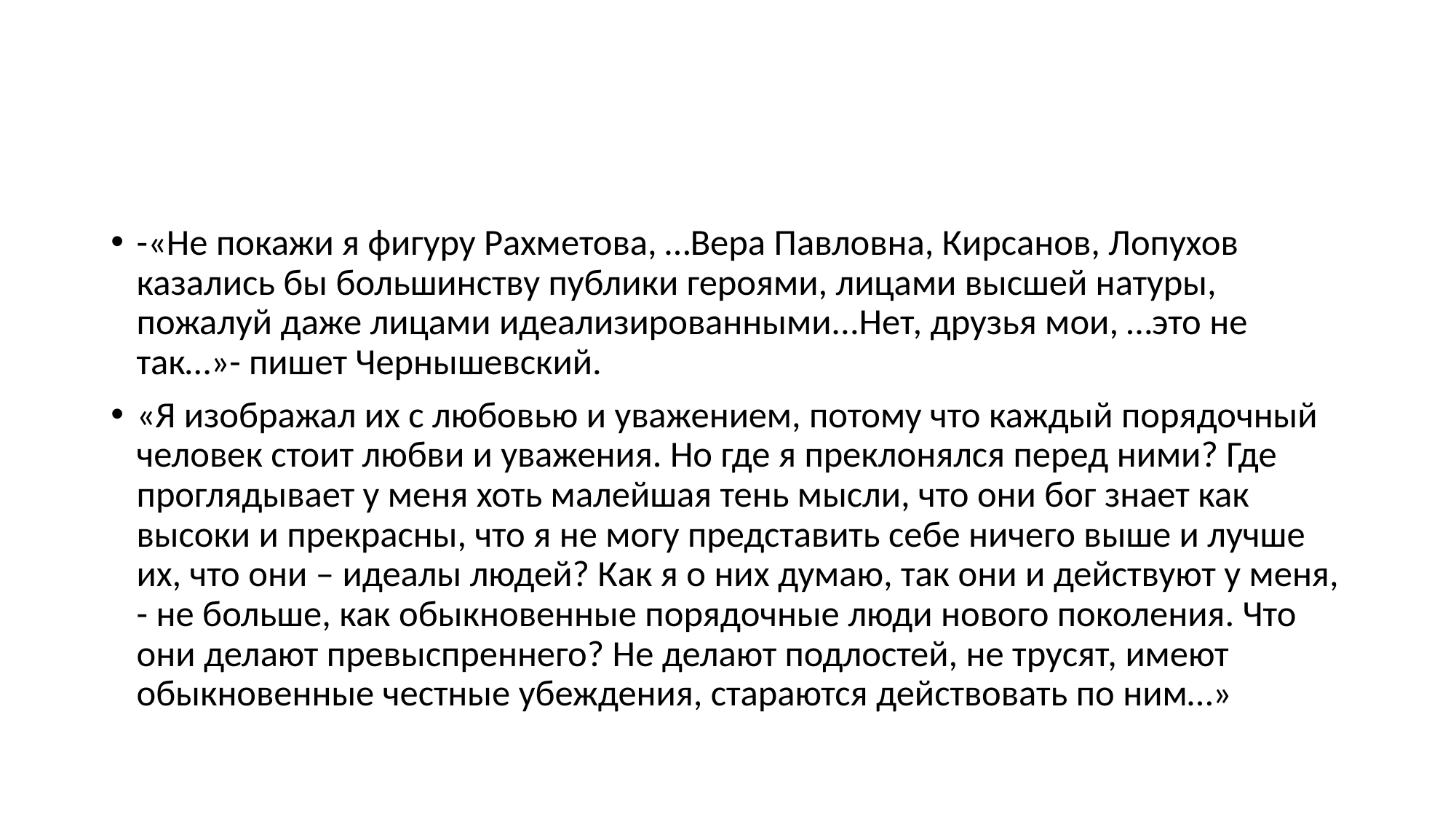

#
-«Не покажи я фигуру Рахметова, …Вера Павловна, Кирсанов, Лопухов казались бы большинству публики героями, лицами высшей натуры, пожалуй даже лицами идеализированными...Нет, друзья мои, …это не так…»- пишет Чернышевский.
«Я изображал их с любовью и уважением, потому что каждый порядочный человек стоит любви и уважения. Но где я преклонялся перед ними? Где проглядывает у меня хоть малейшая тень мысли, что они бог знает как высоки и прекрасны, что я не могу представить себе ничего выше и лучше их, что они – идеалы людей? Как я о них думаю, так они и действуют у меня, - не больше, как обыкновенные порядочные люди нового поколения. Что они делают превыспреннего? Не делают подлостей, не трусят, имеют обыкновенные честные убеждения, стараются действовать по ним…»